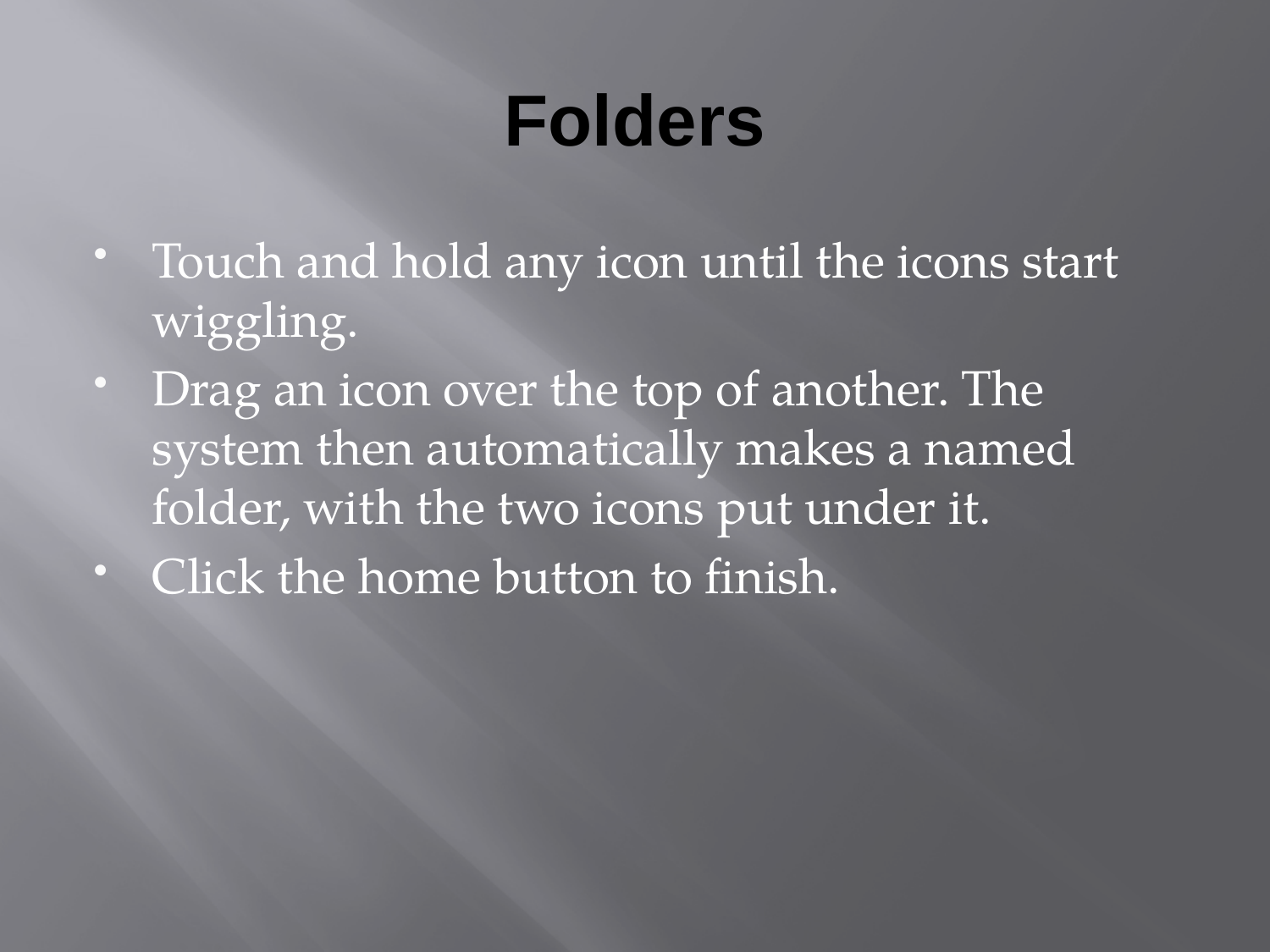

# Folders
Touch and hold any icon until the icons start wiggling.
Drag an icon over the top of another. The system then automatically makes a named folder, with the two icons put under it.
Click the home button to finish.